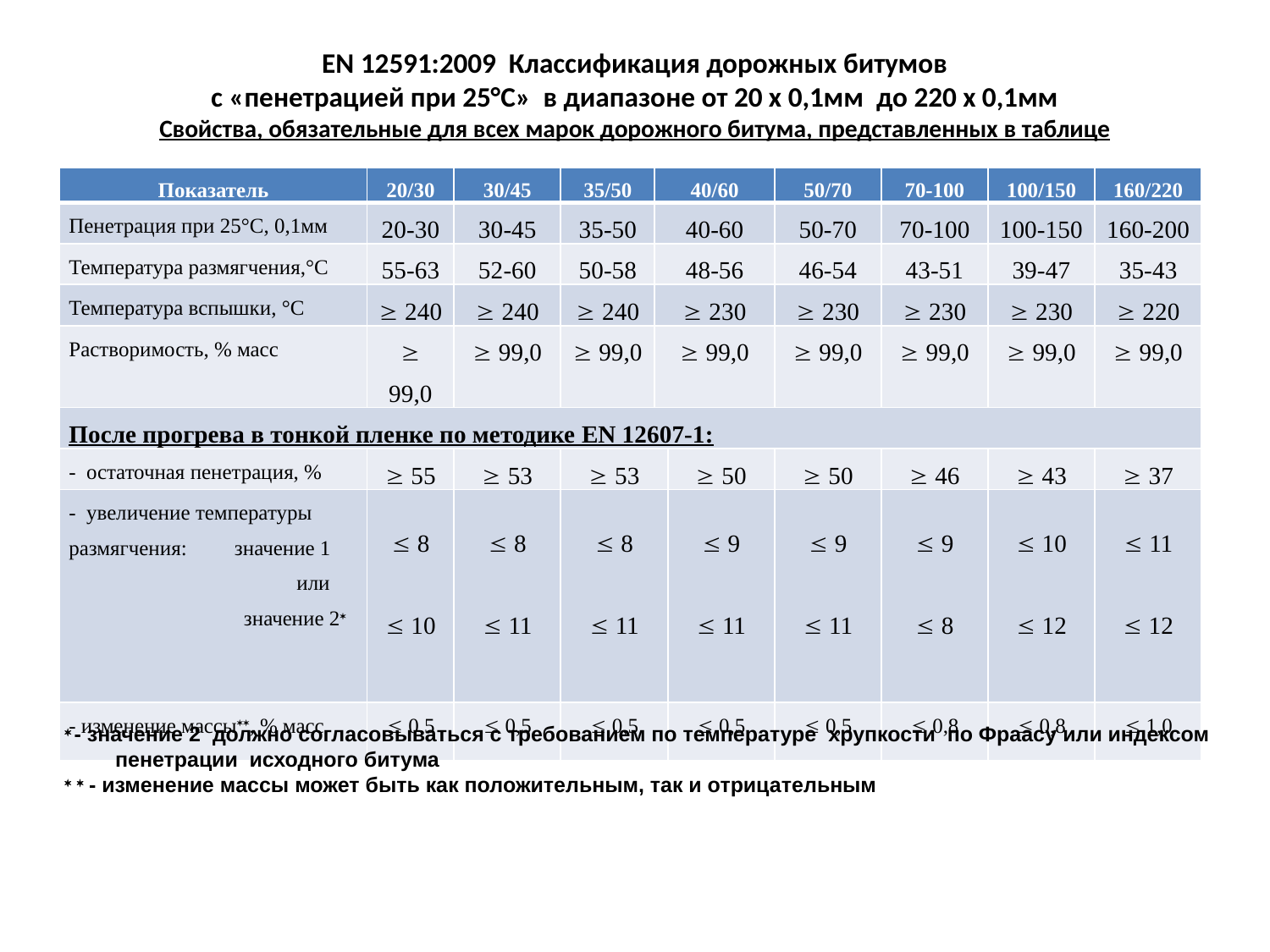

# EN 12591:2009  Классификация дорожных битумов c «пенетрацией при 25°С»  в диапазоне от 20 х 0,1мм  до 220 х 0,1мм Свойства, обязательные для всех марок дорожного битума, представленных в таблице
| Показатель | 20/30 | 30/45 | 35/50 | 40/60 |  | 50/70 | 70-100 | 100/150 | 160/220 |
| --- | --- | --- | --- | --- | --- | --- | --- | --- | --- |
| Пенетрация при 25°С, 0,1мм | 20-30 | 30-45 | 35-50 | 40-60 |  | 50-70 | 70-100 | 100-150 | 160-200 |
| Температура размягчения,°С | 55-63 | 52-60 | 50-58 | 48-56 |  | 46-54 | 43-51 | 39-47 | 35-43 |
| Температура вспышки, °С | ≥ 240 | ≥ 240 | ≥ 240 | ≥ 230 |  | ≥ 230 | ≥ 230 | ≥ 230 | ≥ 220 |
| Растворимость, % масс | ≥ 99,0 | ≥ 99,0 | ≥ 99,0 | ≥ 99,0 |  | ≥ 99,0 | ≥ 99,0 | ≥ 99,0 | ≥ 99,0 |
| После прогрева в тонкой пленке по методике EN 12607-1: |  |  |  |  |  |  |  |  |  |
| - остаточная пенетрация, % | ≥ 55 | ≥ 53 | ≥ 53 |  | ≥ 50 | ≥ 50 | ≥ 46 | ≥ 43 | ≥ 37 |
| - увеличение температуры размягчения: значение 1 или значение 2∗ | ≤ 8 ≤ 10 | ≤ 8 ≤ 11 | ≤ 8 ≤ 11 |  | ≤ 9 ≤ 11 | ≤ 9 ≤ 11 | ≤ 9 ≤ 8 | ≤ 10 ≤ 12 | ≤ 11 ≤ 12 |
| - изменение массы∗∗, % масс | ≤ 0,5 | ≤ 0,5 | ≤ 0,5 |  | ≤ 0,5 | ≤ 0,5 | ≤ 0,8 | ≤ 0,8 | ≤ 1,0 |
              ∗ - значение 2  должно согласовываться с требованием по температуре  хрупкости  по Фраасу или индексом
                пенетрации  исходного битума
              ∗ ∗ - изменение массы может быть как положительным, так и отрицательным